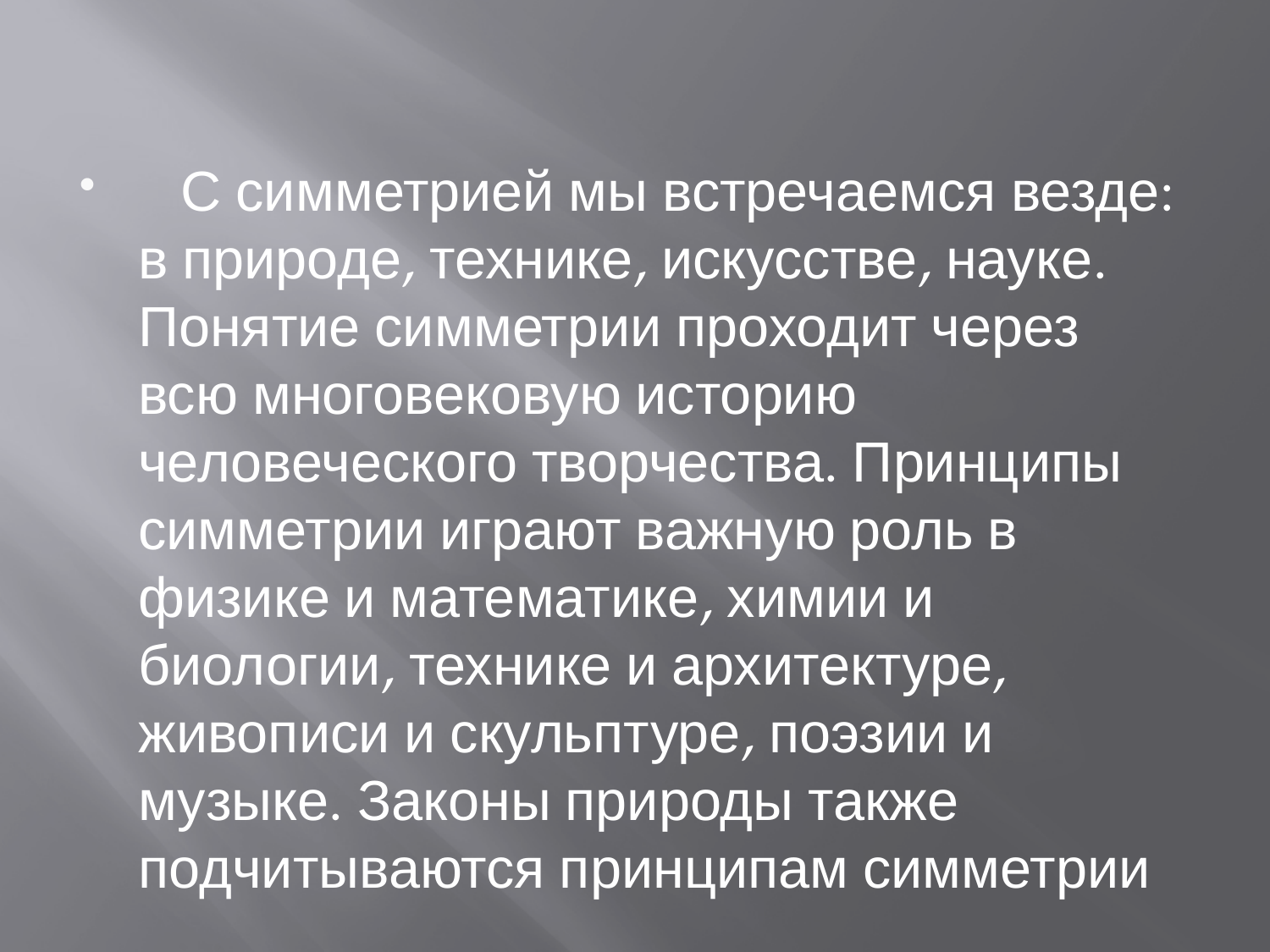

С симметрией мы встречаемся везде: в природе, технике, искусстве, науке. Понятие симметрии проходит через всю многовековую историю человеческого творчества. Принципы симметрии играют важную роль в физике и математике, химии и биологии, технике и архитектуре, живописи и скульптуре, поэзии и музыке. Законы природы также подчитываются принципам симметрии